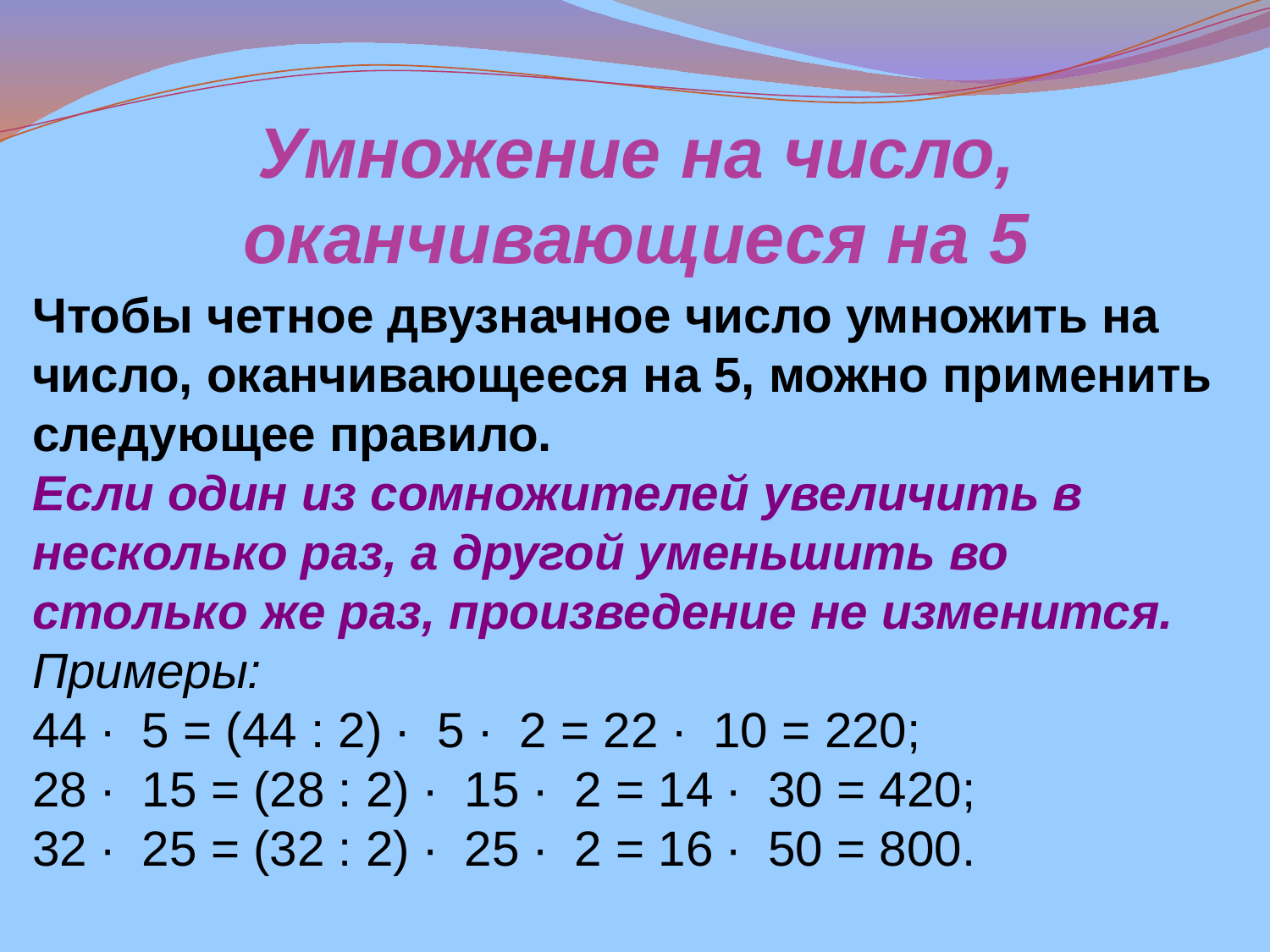

# Умножение на число, оканчивающиеся на 5
Чтобы четное двузначное число умножить на число, оканчивающееся на 5, можно применить следующее правило.
Если один из сомножителей увеличить в несколько раз, а другой уменьшить во столько же раз, произведение не изменится.
Примеры:
44 ∙  5 = (44 : 2) ∙  5 ∙  2 = 22 ∙  10 = 220;
28 ∙  15 = (28 : 2) ∙  15 ∙  2 = 14 ∙  30 = 420;
32 ∙  25 = (32 : 2) ∙  25 ∙  2 = 16 ∙  50 = 800.